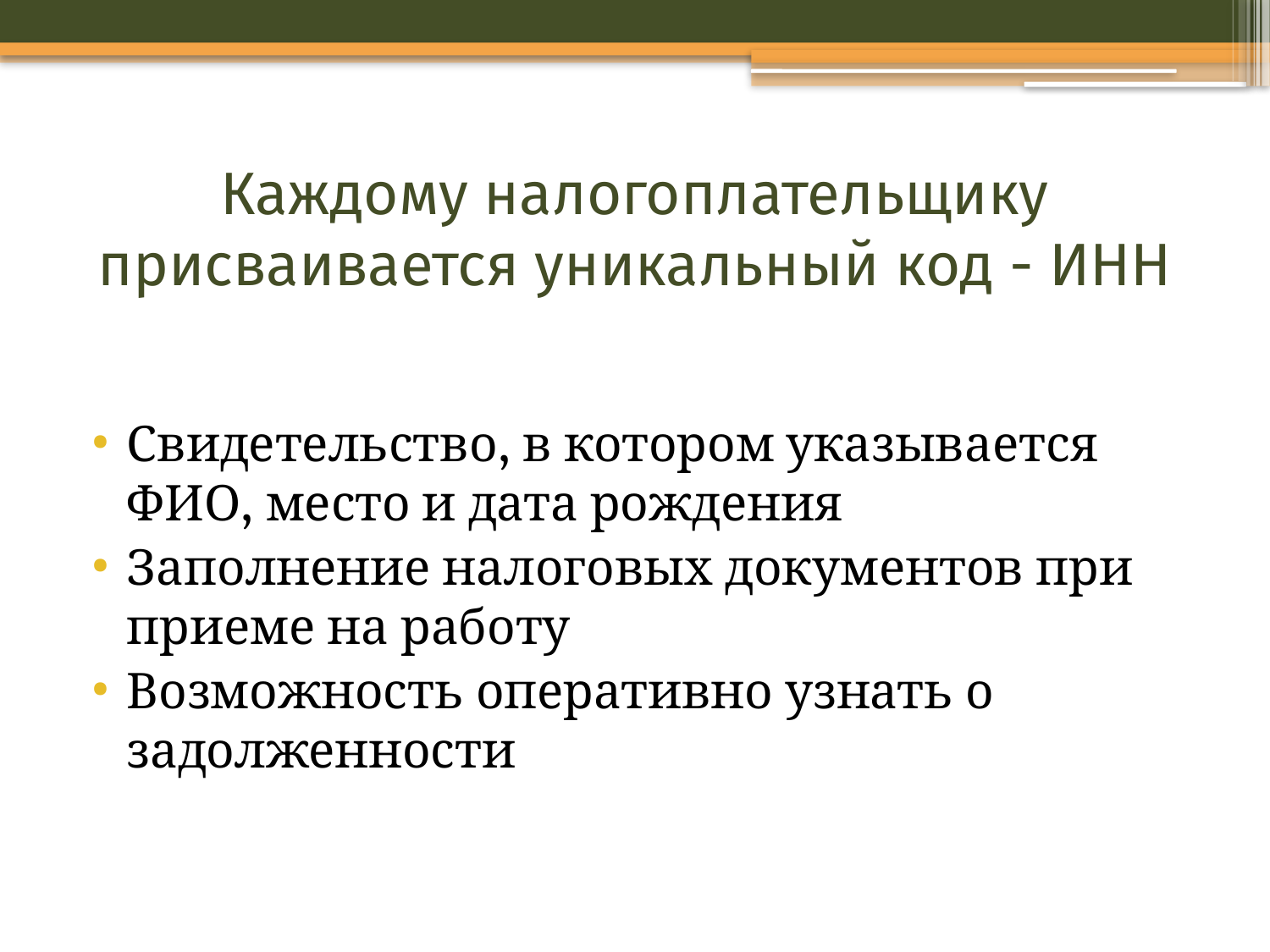

# Каждому налогоплательщику присваивается уникальный код - ИНН
Свидетельство, в котором указывается ФИО, место и дата рождения
Заполнение налоговых документов при приеме на работу
Возможность оперативно узнать о задолженности